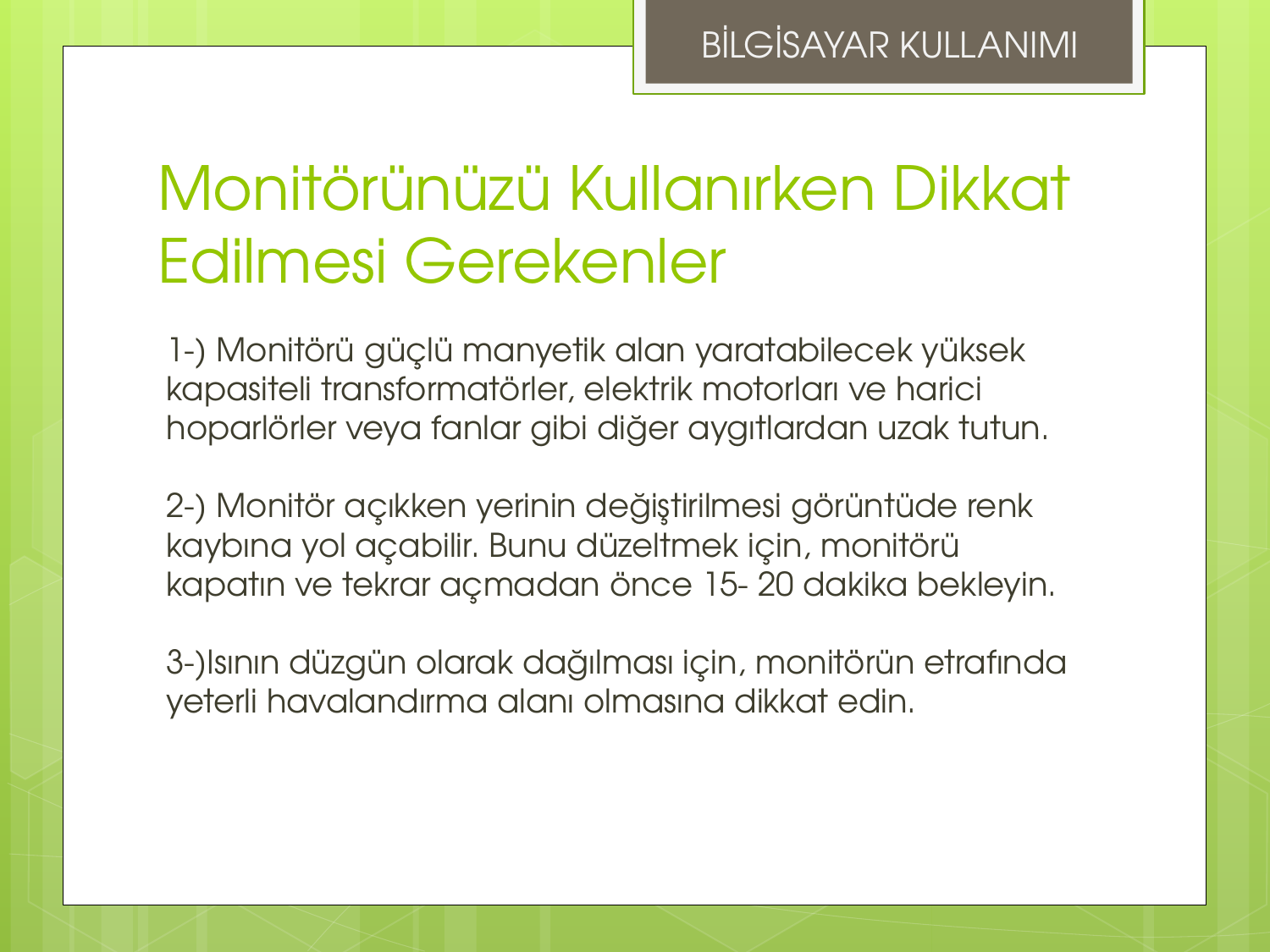

BİLGİSAYAR KULLANIMI
# Monitörünüzü Kullanırken Dikkat Edilmesi Gerekenler
1-) Monitörü güçlü manyetik alan yaratabilecek yüksek kapasiteli transformatörler, elektrik motorları ve harici hoparlörler veya fanlar gibi diğer aygıtlardan uzak tutun.
2-) Monitör açıkken yerinin değiştirilmesi görüntüde renk kaybına yol açabilir. Bunu düzeltmek için, monitörü kapatın ve tekrar açmadan önce 15- 20 dakika bekleyin.
3-)Isının düzgün olarak dağılması için, monitörün etrafında yeterli havalandırma alanı olmasına dikkat edin.